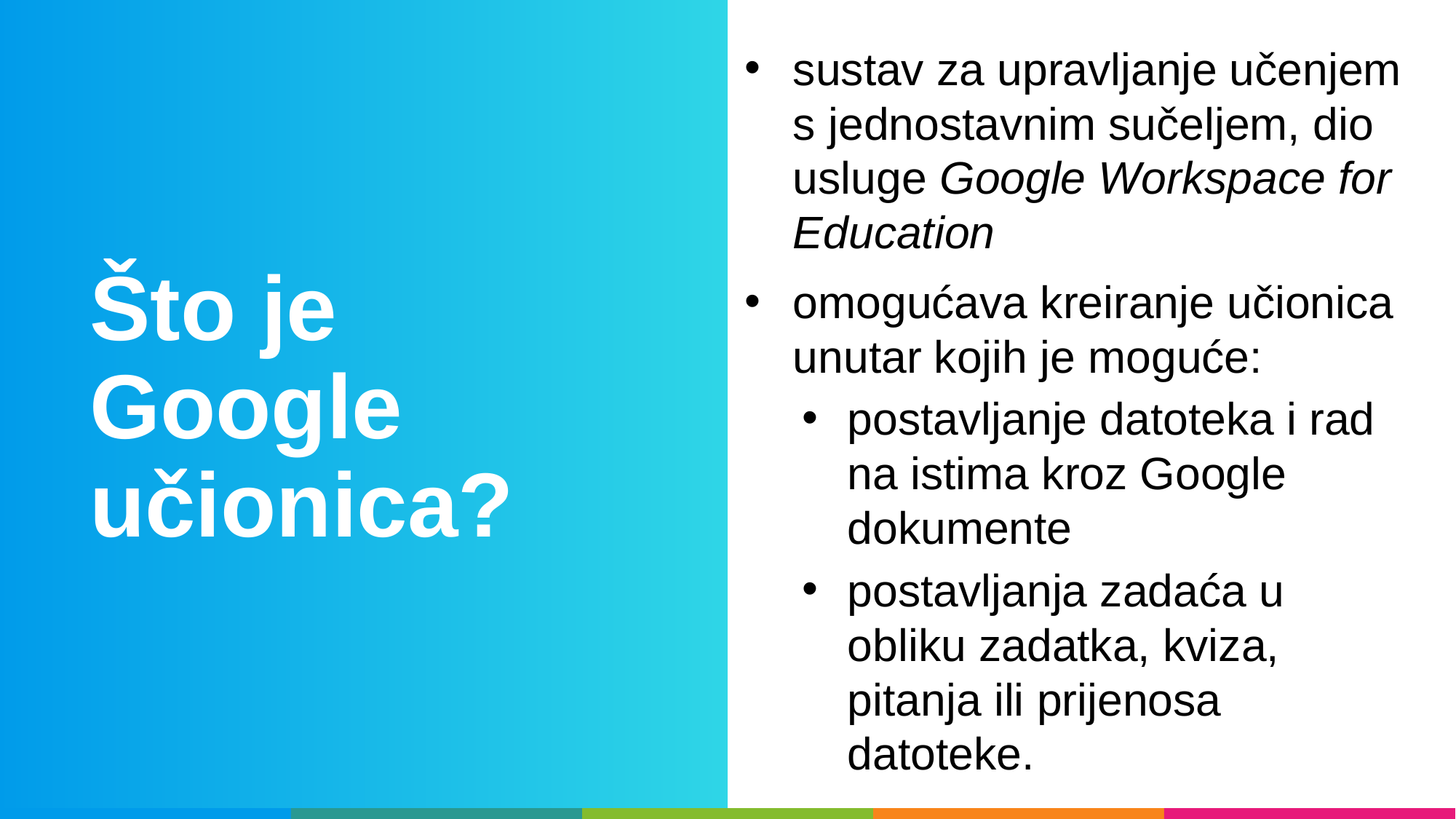

sustav za upravljanje učenjem s jednostavnim sučeljem, dio usluge Google Workspace for Education
omogućava kreiranje učionica unutar kojih je moguće:
postavljanje datoteka i rad na istima kroz Google dokumente
postavljanja zadaća u obliku zadatka, kviza, pitanja ili prijenosa datoteke.
# Što je Google učionica?